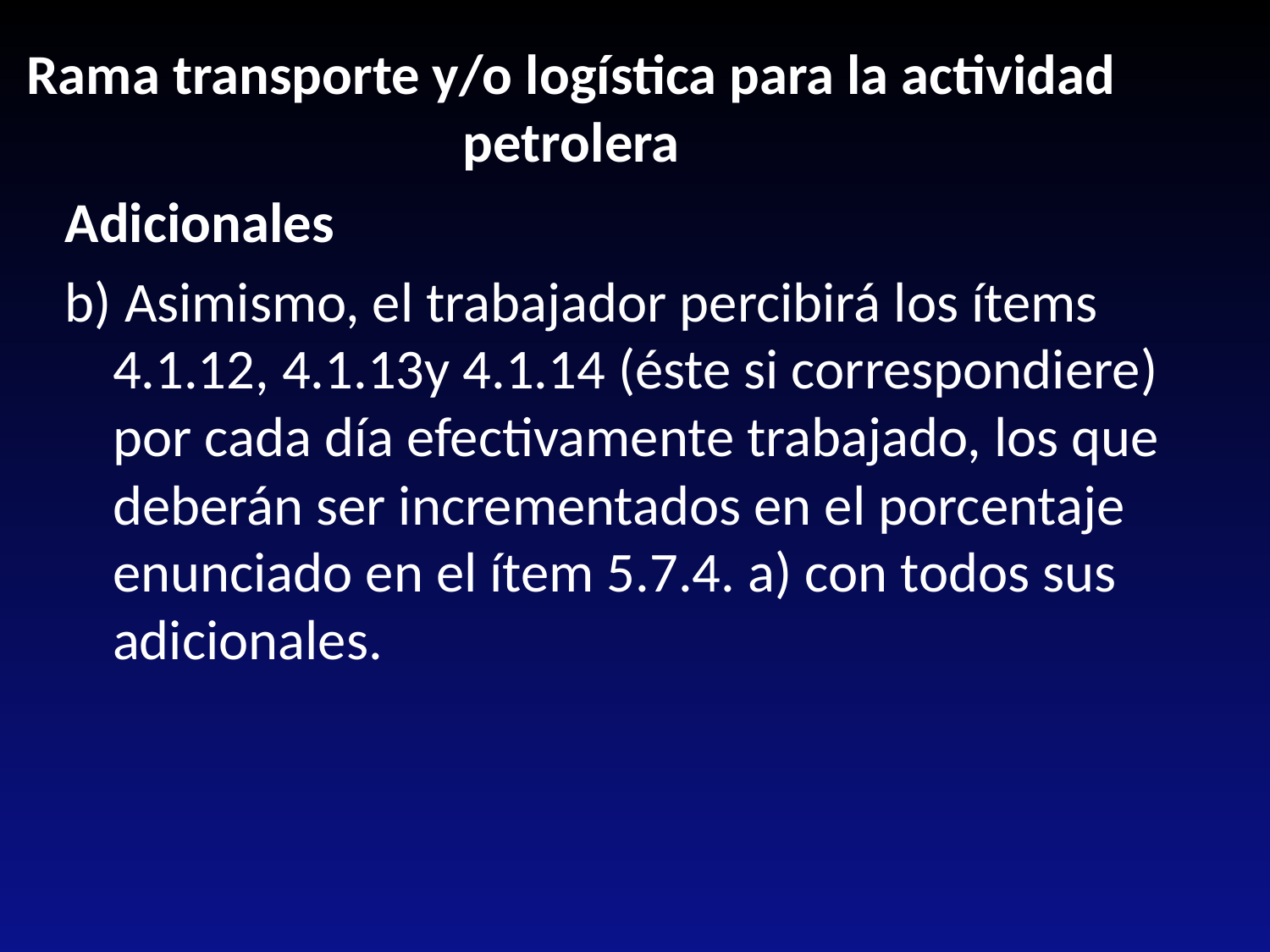

Rama transporte y/o logística para la actividad petrolera
Adicionales
b) Asimismo, el trabajador percibirá los ítems 4.1.12, 4.1.13y 4.1.14 (éste si correspondiere) por cada día efectivamente trabajado, los que deberán ser incrementados en el porcentaje enunciado en el ítem 5.7.4. a) con todos sus adicionales.